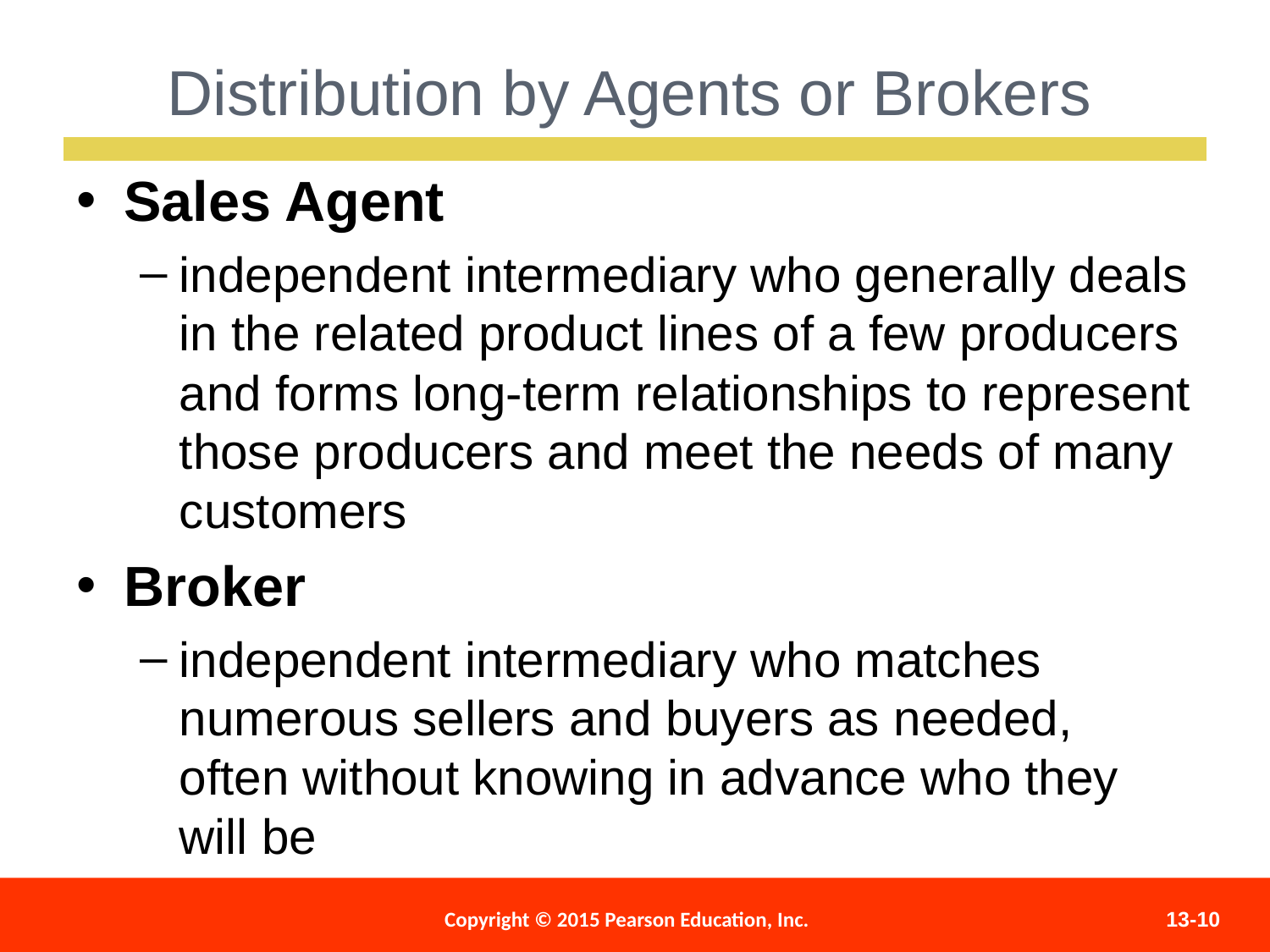

Distribution by Agents or Brokers
Sales Agent
independent intermediary who generally deals in the related product lines of a few producers and forms long-term relationships to represent those producers and meet the needs of many customers
Broker
independent intermediary who matches  numerous sellers and buyers as needed, often without knowing in advance who they will be